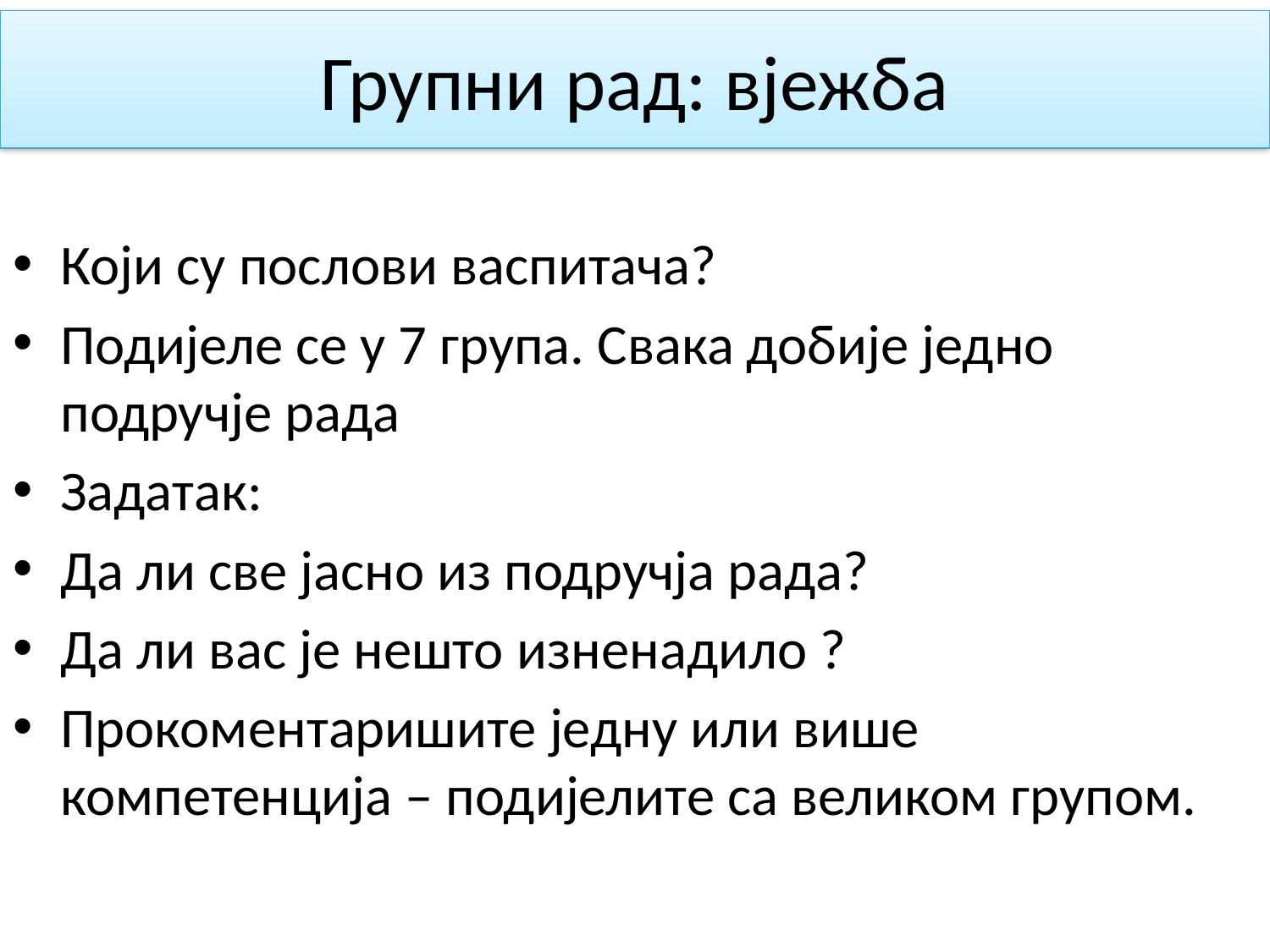

# Групни рад: вјежба
Који су послови васпитача?
Подијеле се у 7 група. Свака добије једно подручје рада
Задатак:
Да ли све јасно из подручја рада?
Да ли вас је нешто изненадило ?
Прокоментаришите једну или више компетенција – подијелите са великом групом.